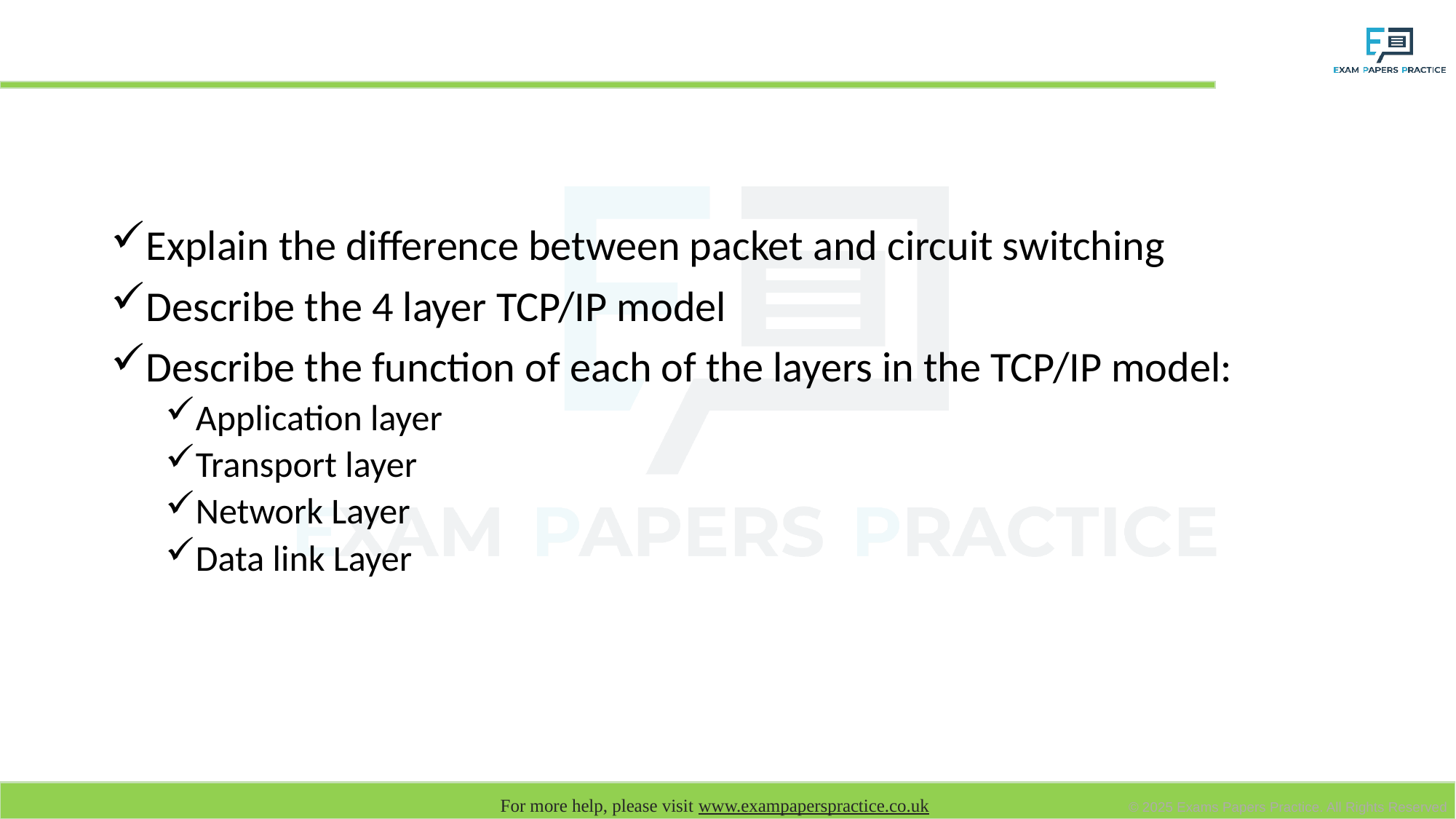

# Learning objectives
Explain the difference between packet and circuit switching
Describe the 4 layer TCP/IP model
Describe the function of each of the layers in the TCP/IP model:
Application layer
Transport layer
Network Layer
Data link Layer